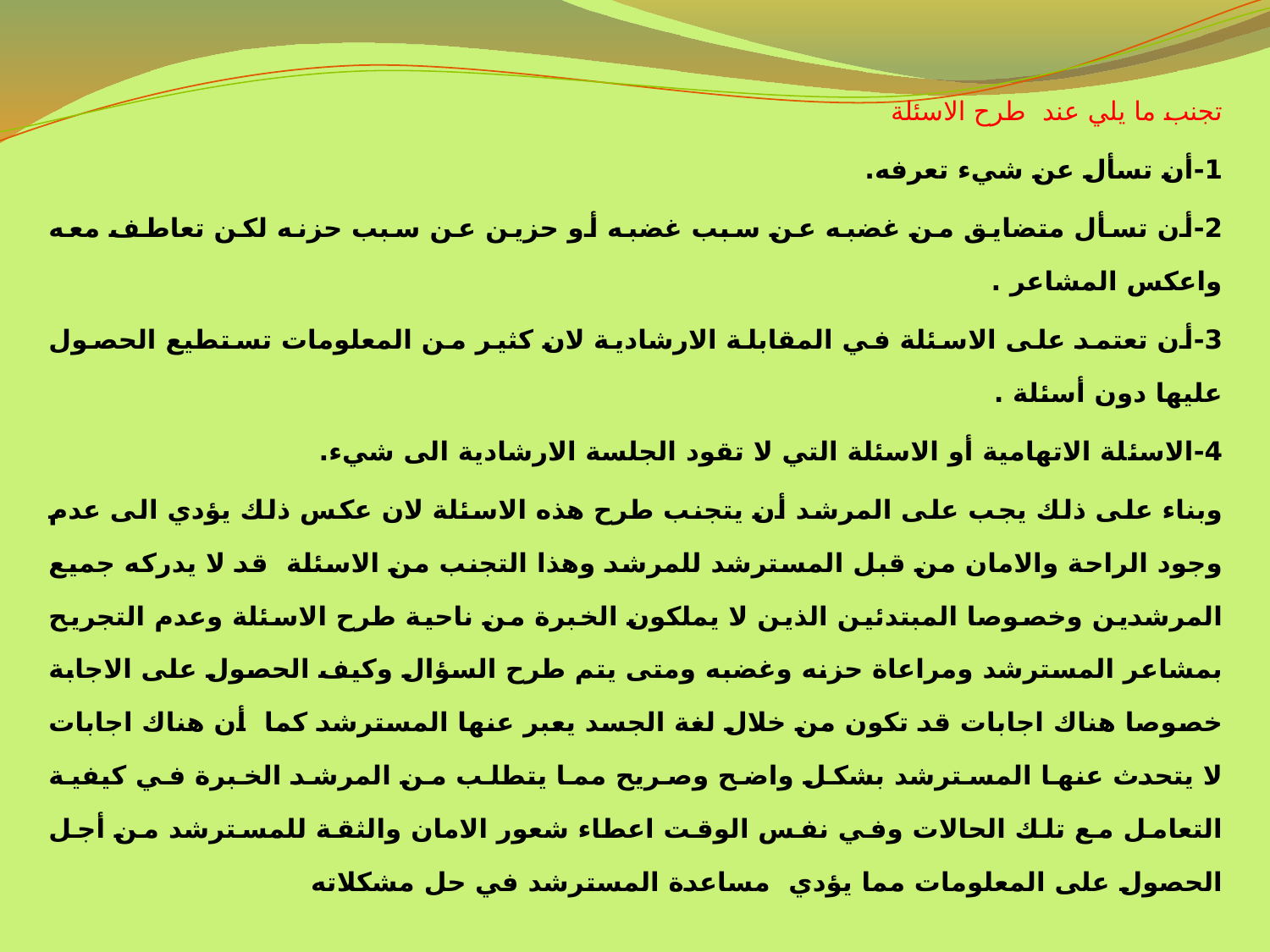

تجنب ما يلي عند  طرح الاسئلة
1-	أن تسأل عن شيء تعرفه.
2-	أن تسأل متضايق من غضبه عن سبب غضبه أو حزين عن سبب حزنه لكن تعاطف معه واعكس المشاعر .
3-	أن تعتمد على الاسئلة في المقابلة الارشادية لان كثير من المعلومات تستطيع الحصول عليها دون أسئلة .
4-	الاسئلة الاتهامية أو الاسئلة التي لا تقود الجلسة الارشادية الى شيء.
وبناء على ذلك يجب على المرشد أن يتجنب طرح هذه الاسئلة لان عكس ذلك يؤدي الى عدم وجود الراحة والامان من قبل المسترشد للمرشد وهذا التجنب من الاسئلة  قد لا يدركه جميع المرشدين وخصوصا المبتدئين الذين لا يملكون الخبرة من ناحية طرح الاسئلة وعدم التجريح بمشاعر المسترشد ومراعاة حزنه وغضبه ومتى يتم طرح السؤال وكيف الحصول على الاجابة خصوصا هناك اجابات قد تكون من خلال لغة الجسد يعبر عنها المسترشد كما  أن هناك اجابات لا يتحدث عنها المسترشد بشكل واضح وصريح مما يتطلب من المرشد الخبرة في كيفية التعامل مع تلك الحالات وفي نفس الوقت اعطاء شعور الامان والثقة للمسترشد من أجل الحصول على المعلومات مما يؤدي  مساعدة المسترشد في حل مشكلاته